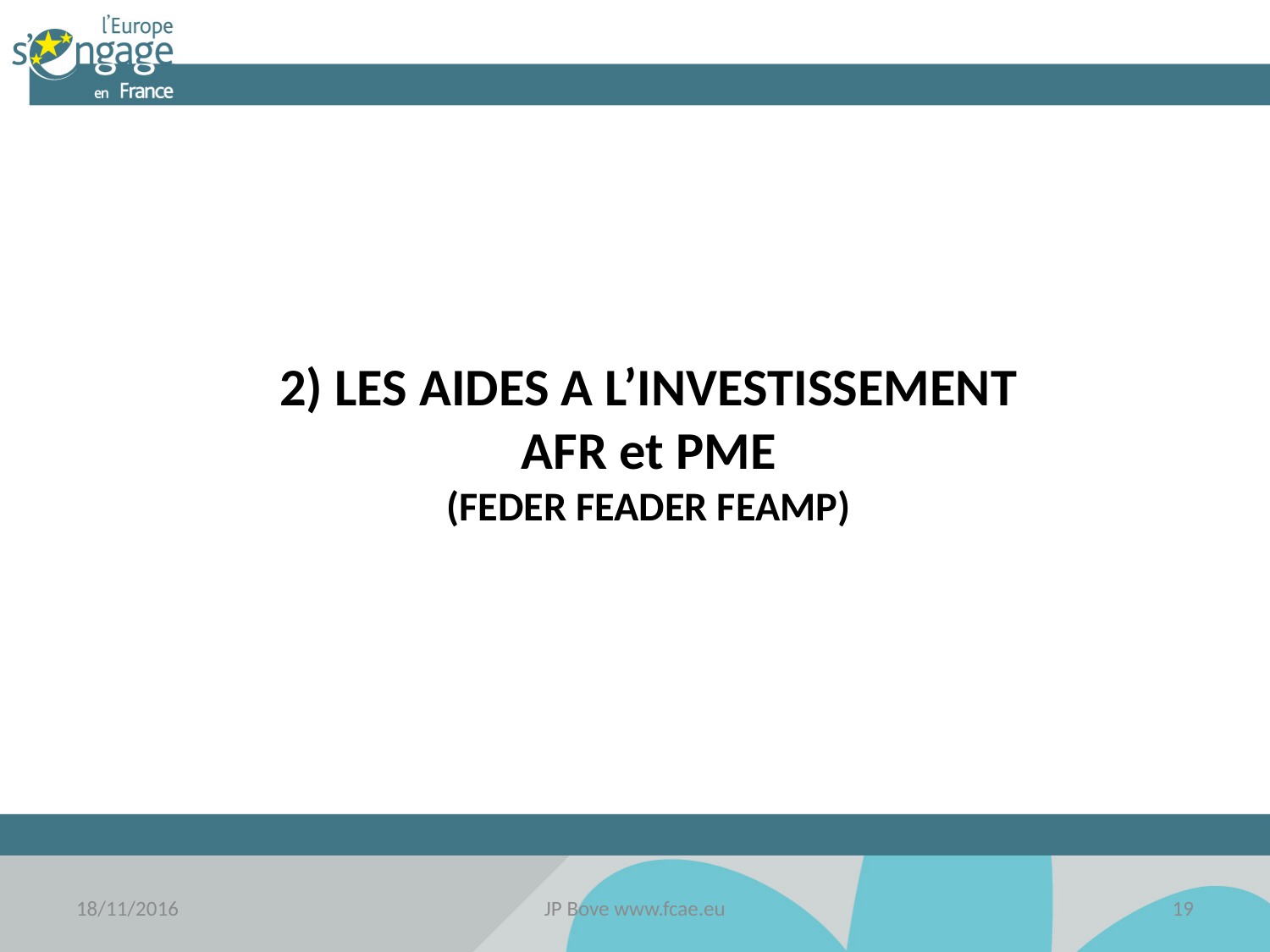

# 2) LES AIDES A L’INVESTISSEMENT AFR et PME (feder feaDER FEAmp)
18/11/2016
JP Bove www.fcae.eu
19